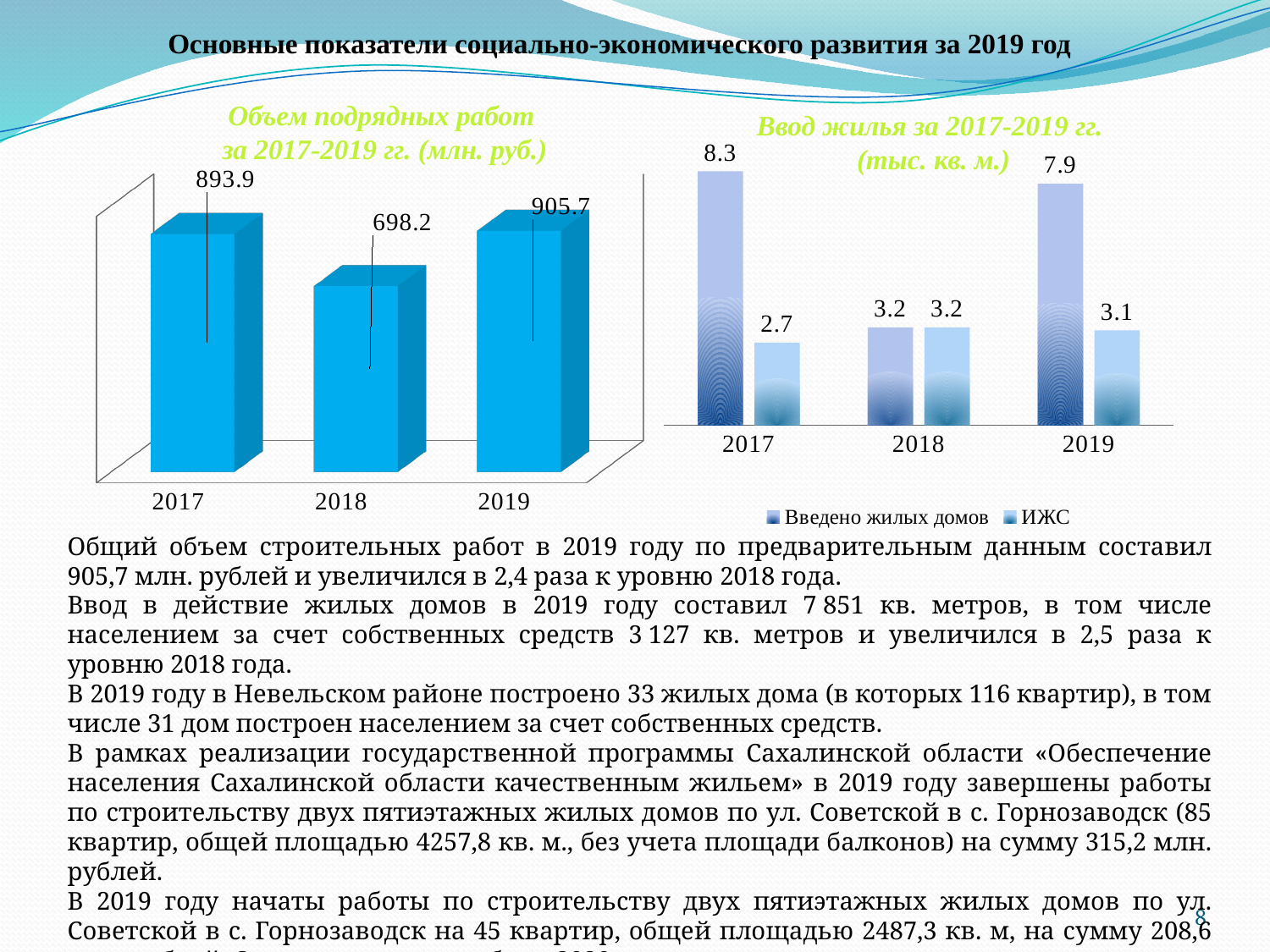

Основные показатели социально-экономического развития за 2019 год
Объем подрядных работ
за 2017-2019 гг. (млн. руб.)
Ввод жилья за 2017-2019 гг.
(тыс. кв. м.)

### Chart

| Category | Введено жилых домов | ИЖС |
|---|---|---|
| 2017 | 8.3 | 2.7 |
| 2018 | 3.2 | 3.2 |
| 2019 | 7.9 | 3.1 |

[unsupported chart]

Общий объем строительных работ в 2019 году по предварительным данным составил 905,7 млн. рублей и увеличился в 2,4 раза к уровню 2018 года.
Ввод в действие жилых домов в 2019 году составил 7 851 кв. метров, в том числе населением за счет собственных средств 3 127 кв. метров и увеличился в 2,5 раза к уровню 2018 года.
В 2019 году в Невельском районе построено 33 жилых дома (в которых 116 квартир), в том числе 31 дом построен населением за счет собственных средств.
В рамках реализации государственной программы Сахалинской области «Обеспечение населения Сахалинской области качественным жильем» в 2019 году завершены работы по строительству двух пятиэтажных жилых домов по ул. Советской в с. Горнозаводск (85 квартир, общей площадью 4257,8 кв. м., без учета площади балконов) на сумму 315,2 млн. рублей.
В 2019 году начаты работы по строительству двух пятиэтажных жилых домов по ул. Советской в с. Горнозаводск на 45 квартир, общей площадью 2487,3 кв. м, на сумму 208,6 млн. рублей. Срок завершения работ – 2020 год.
8